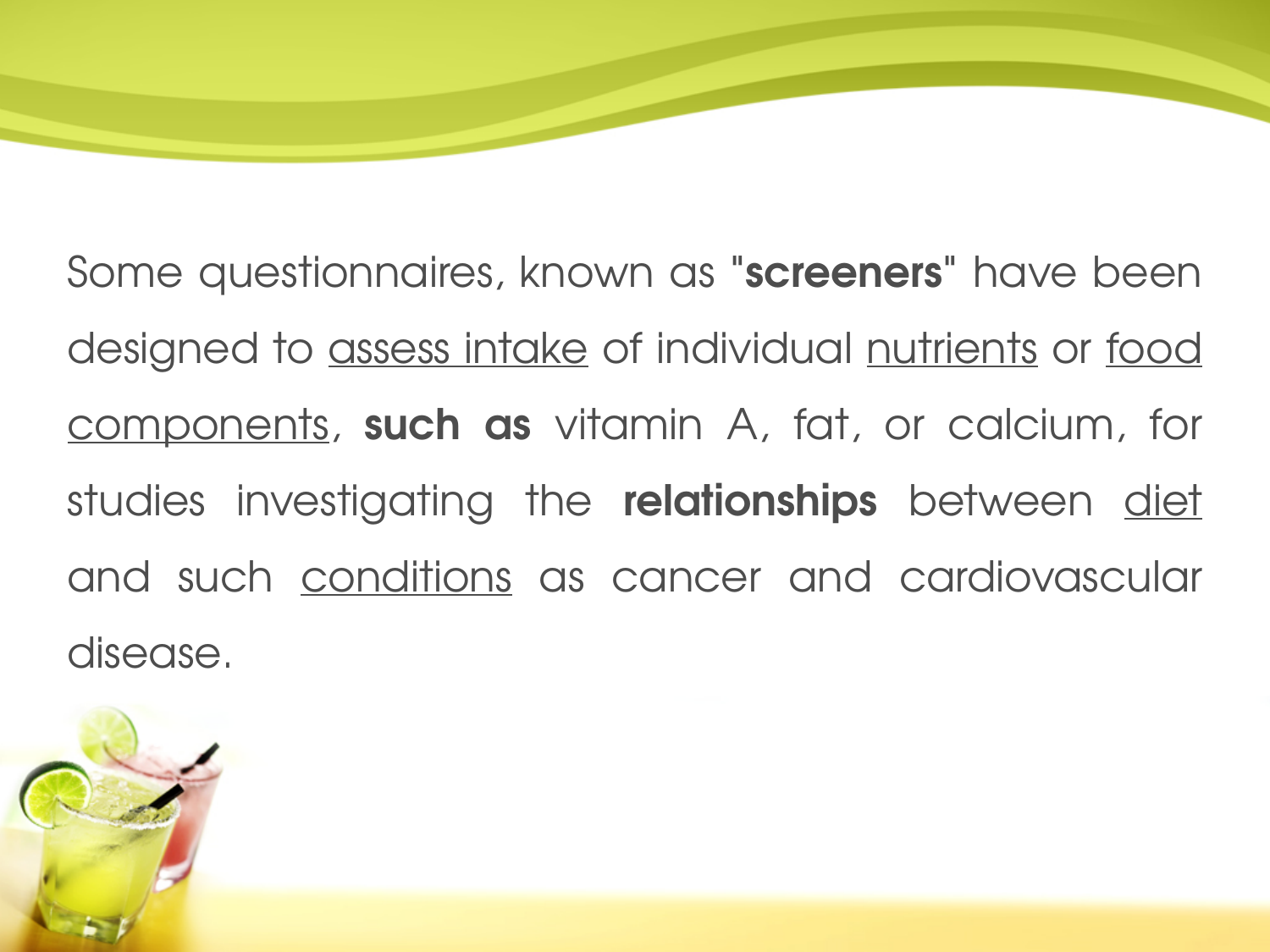

Some questionnaires, known as "screeners" have been designed to assess intake of individual nutrients or food components, such as vitamin A, fat, or calcium, for studies investigating the relationships between diet and such conditions as cancer and cardiovascular disease.